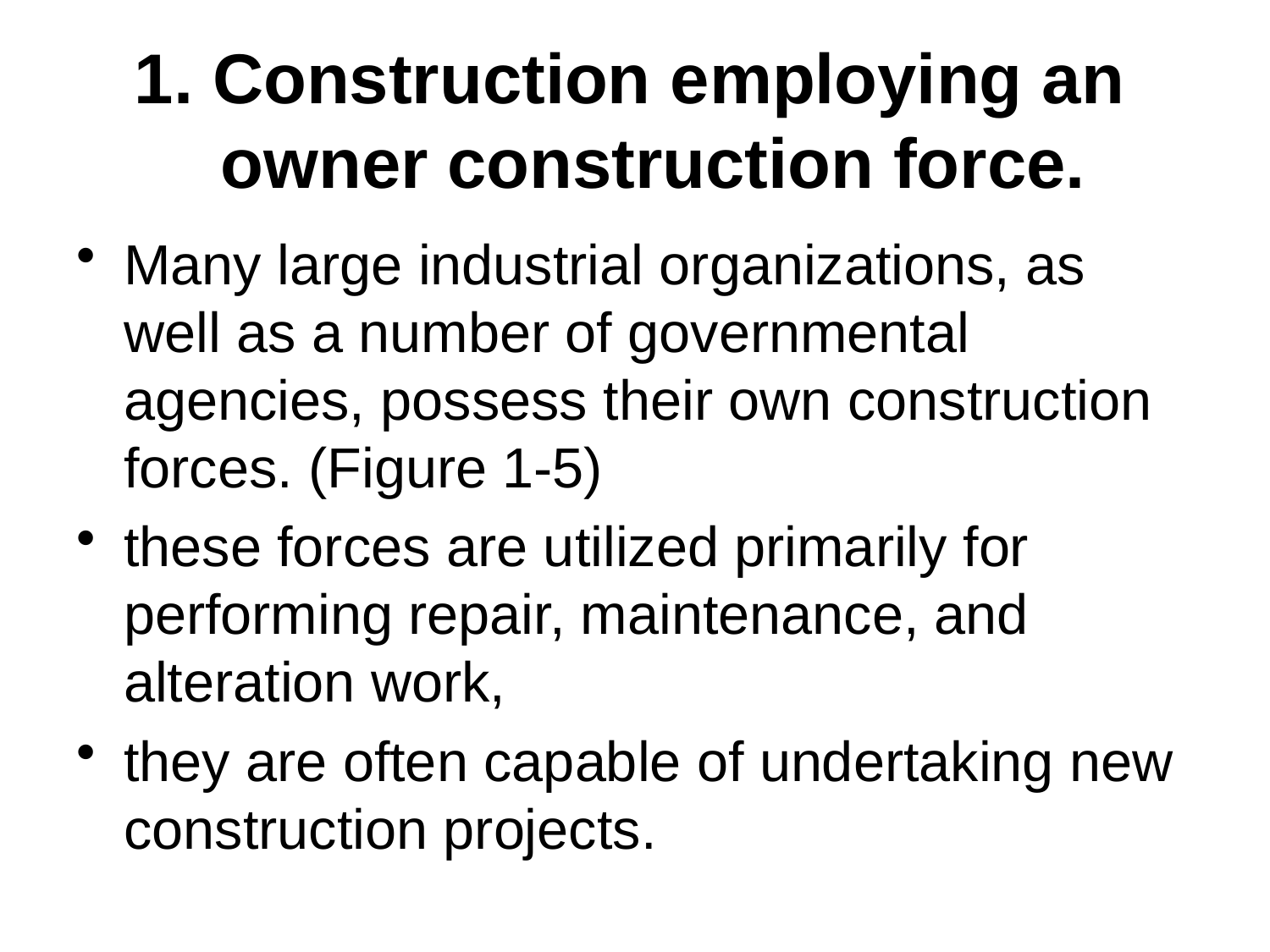

# 1. Construction employing an owner construction force.
Many large industrial organizations, as well as a number of governmental agencies, possess their own construction forces. (Figure 1-5)
these forces are utilized primarily for performing repair, maintenance, and alteration work,
they are often capable of undertaking new construction projects.